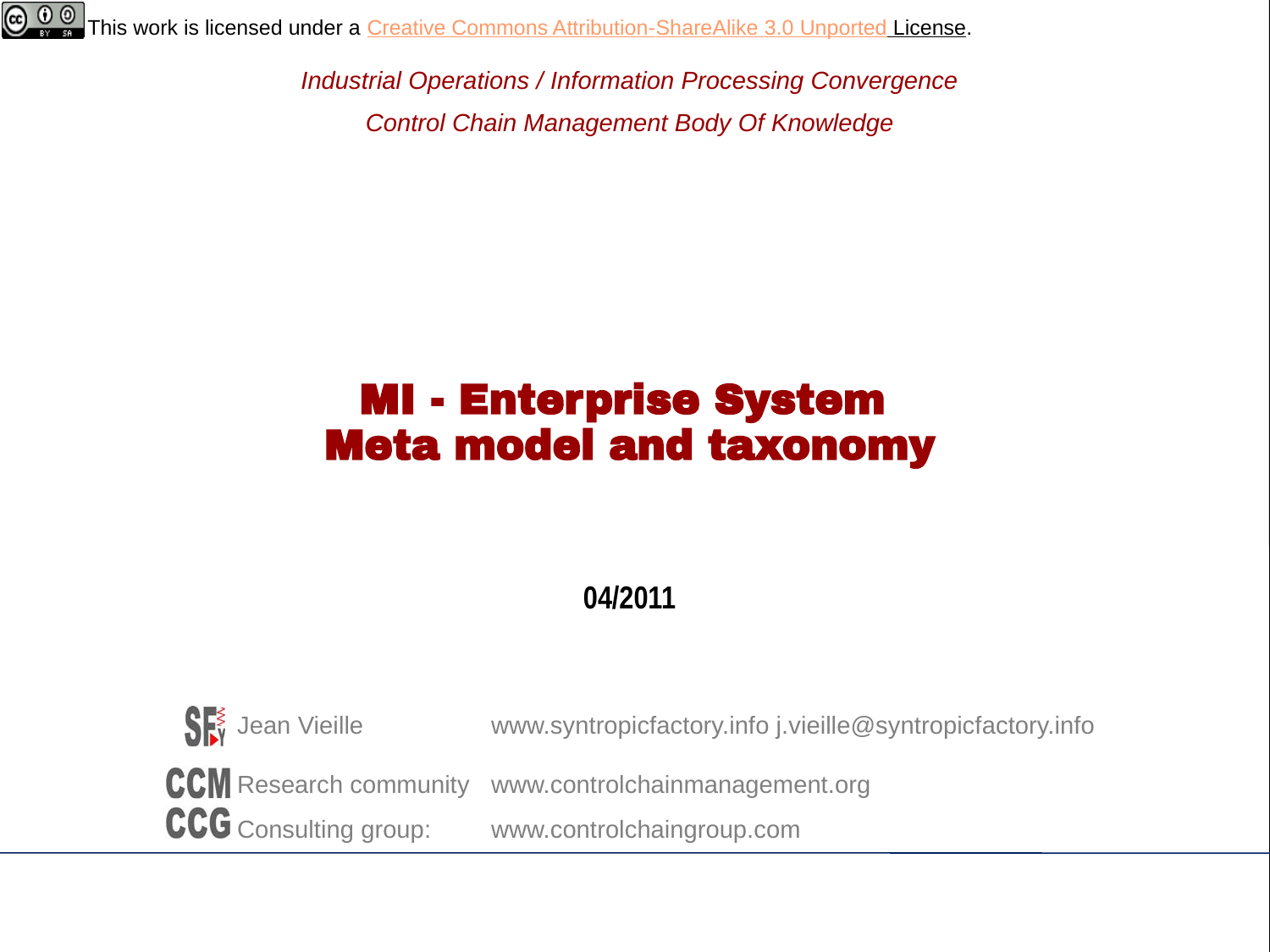

# MI - Enterprise System Meta model and taxonomy
04/2011